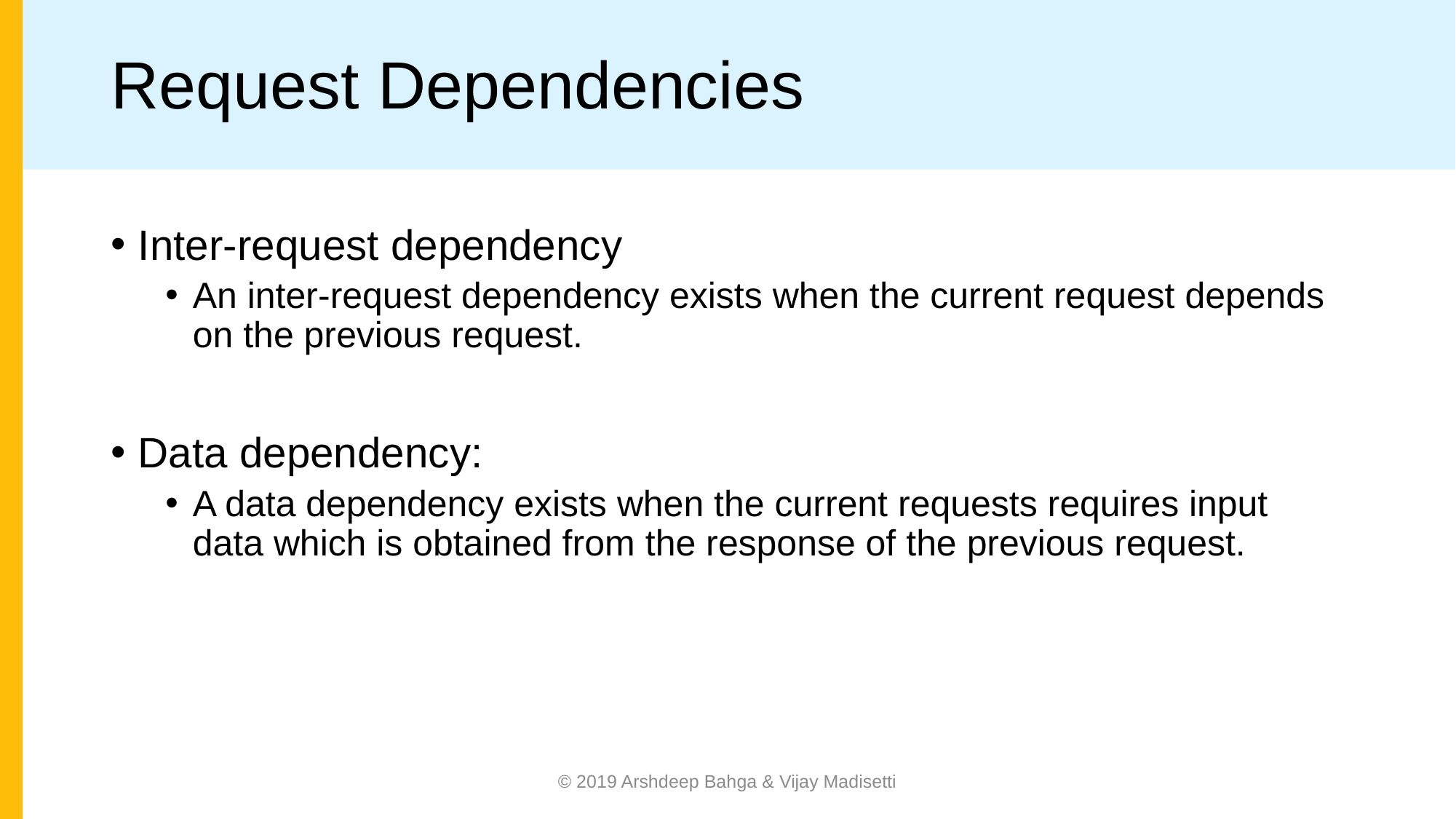

# Request Dependencies
Inter-request dependency
An inter-request dependency exists when the current request depends on the previous request.

Data dependency:
A data dependency exists when the current requests requires input data which is obtained from the response of the previous request.
© 2019 Arshdeep Bahga & Vijay Madisetti